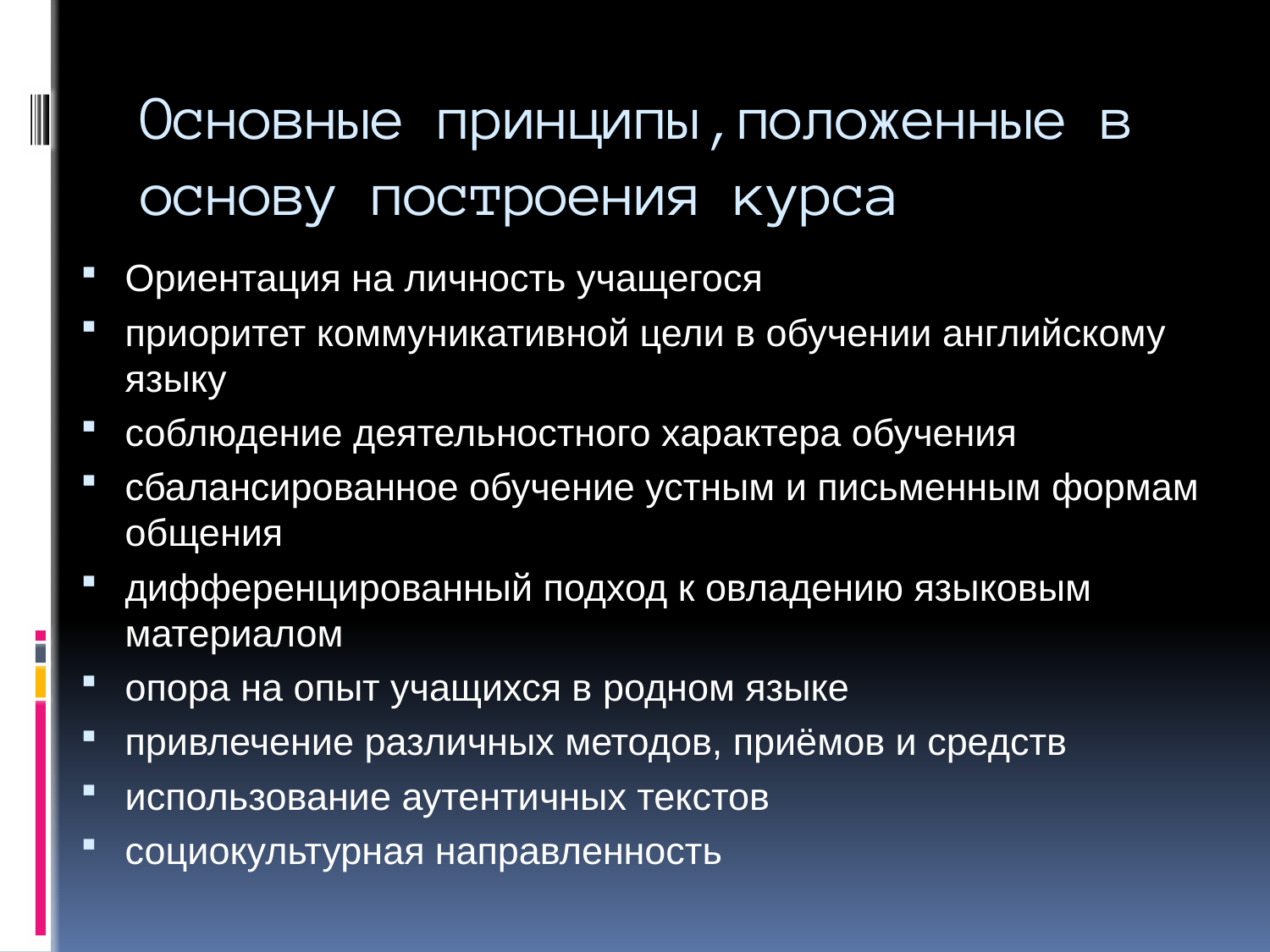

# Основные принципы,положенные в основу построения курса
Ориентация на личность учащегося
приоритет коммуникативной цели в обучении английскому языку
соблюдение деятельностного характера обучения
сбалансированное обучение устным и письменным формам общения
дифференцированный подход к овладению языковым материалом
опора на опыт учащихся в родном языке
привлечение различных методов, приёмов и средств
использование аутентичных текстов
социокультурная направленность